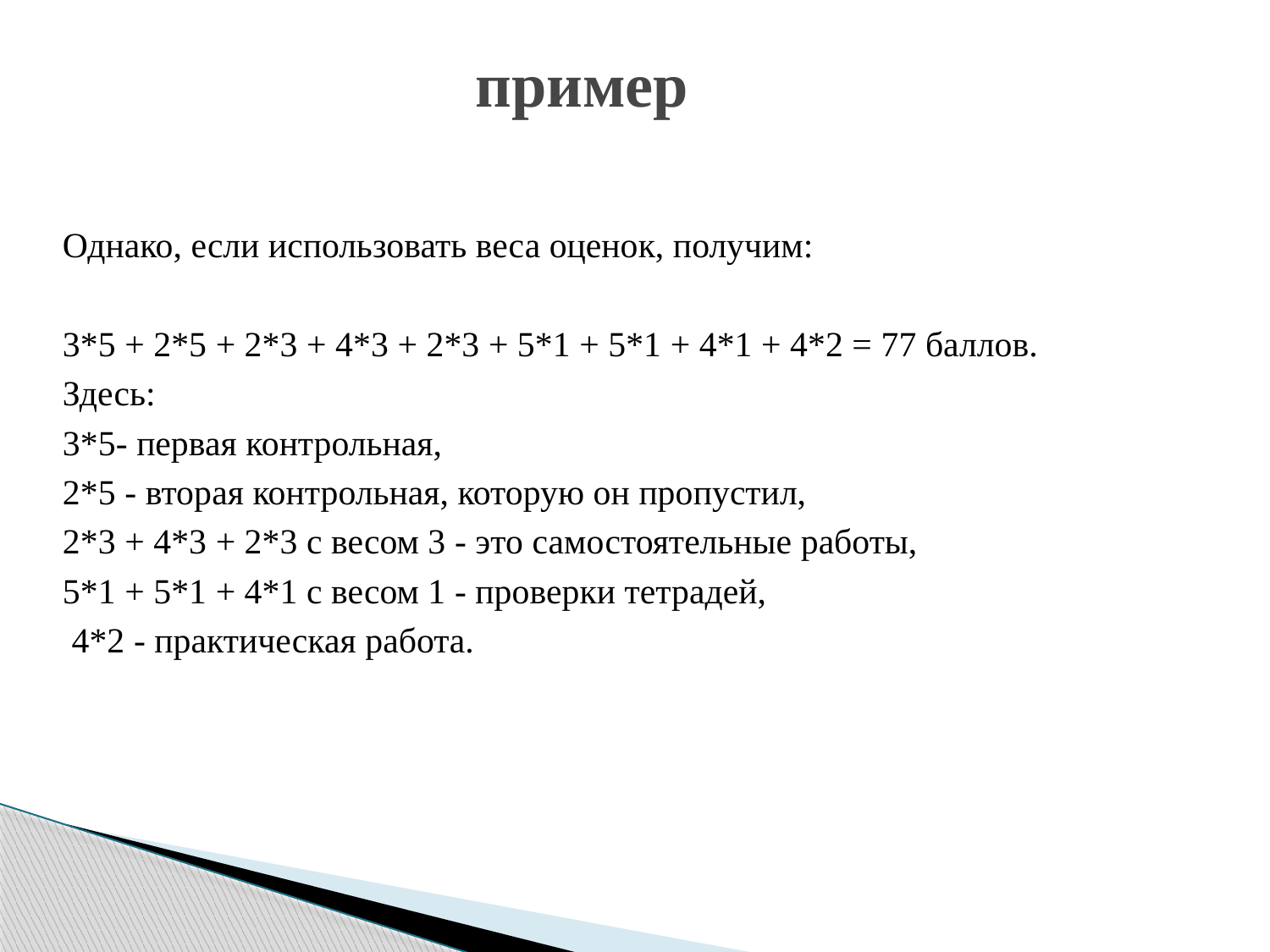

# пример
Однако, если использовать веса оценок, получим:

3*5 + 2*5 + 2*3 + 4*3 + 2*3 + 5*1 + 5*1 + 4*1 + 4*2 = 77 баллов.
Здесь:
3*5- первая контрольная,
2*5 - вторая контрольная, которую он пропустил,
2*3 + 4*3 + 2*3 с весом 3 - это самостоятельные работы,
5*1 + 5*1 + 4*1 с весом 1 - проверки тетрадей,
 4*2 - практическая работа.